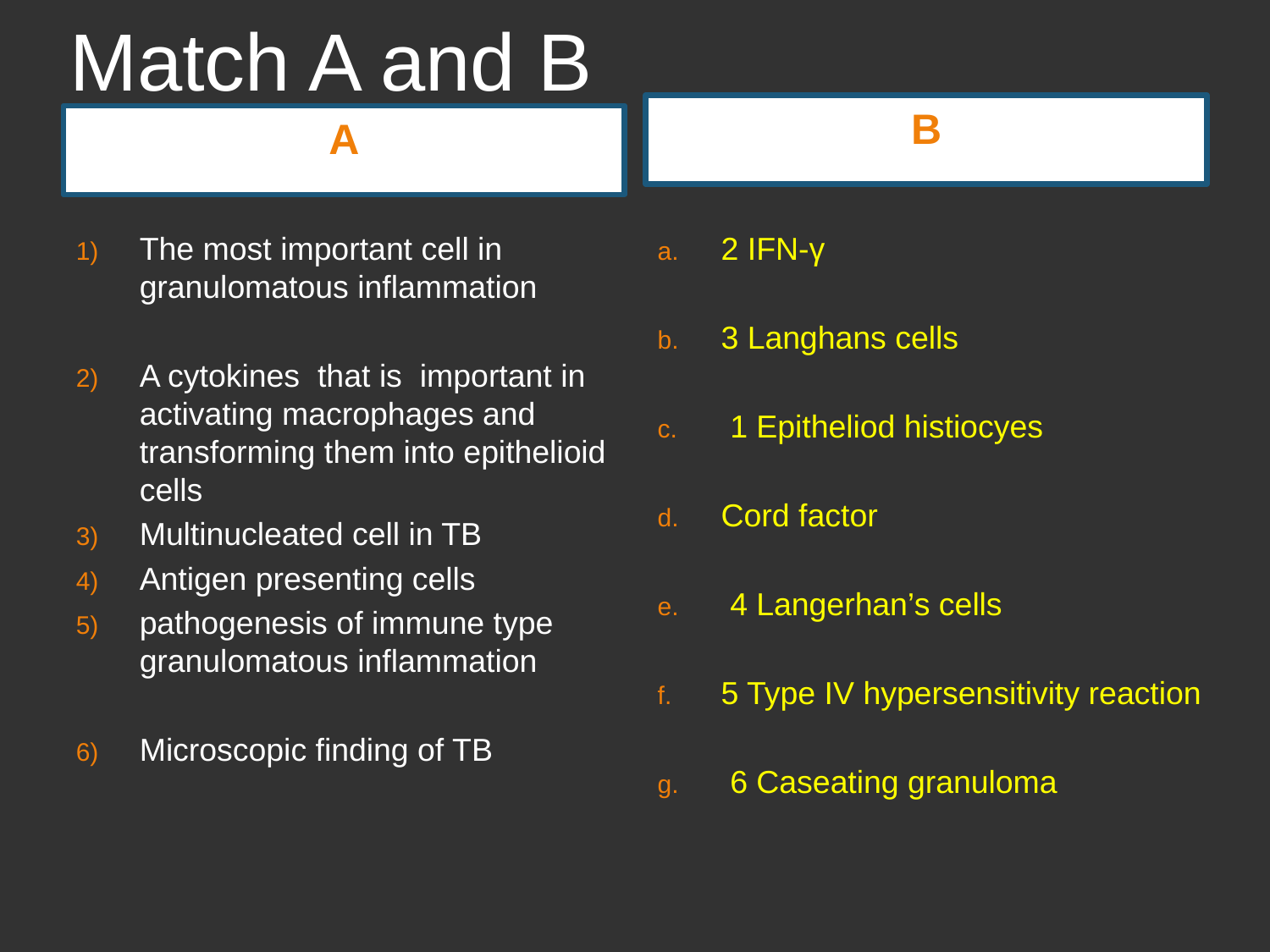

# Match A and B
B
A
The most important cell in granulomatous inflammation

A cytokines  that is  important in activating macrophages and transforming them into epithelioid cells
Multinucleated cell in TB
Antigen presenting cells
pathogenesis of immune type  granulomatous inflammation

Microscopic finding of TB

2 IFN-γ

3 Langhans cells

 1 Epitheliod histiocyes

Cord factor

 4 Langerhan’s cells

5 Type IV hypersensitivity reaction

 6 Caseating granuloma